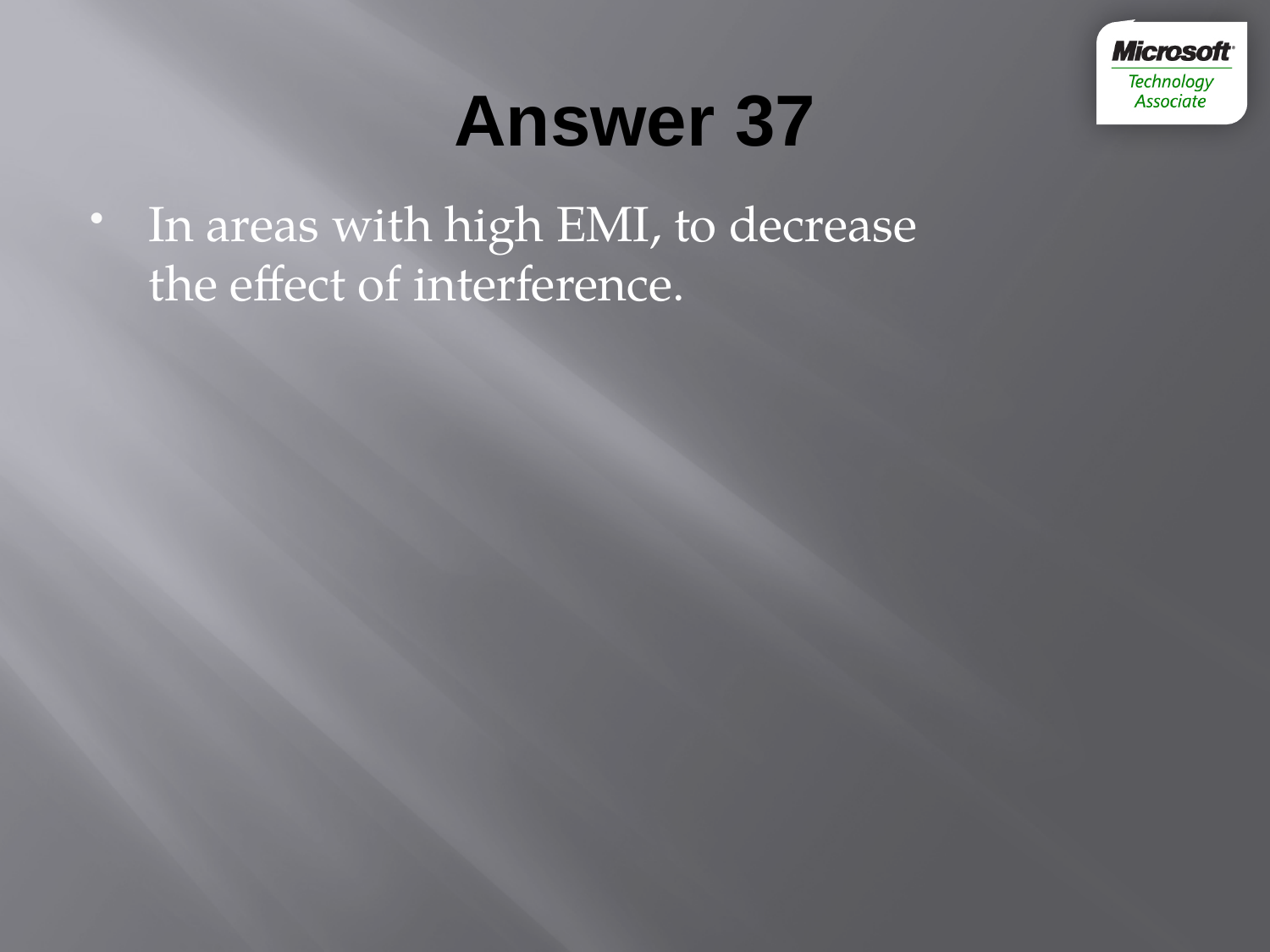

# Answer 37
In areas with high EMI, to decrease
the effect of interference.